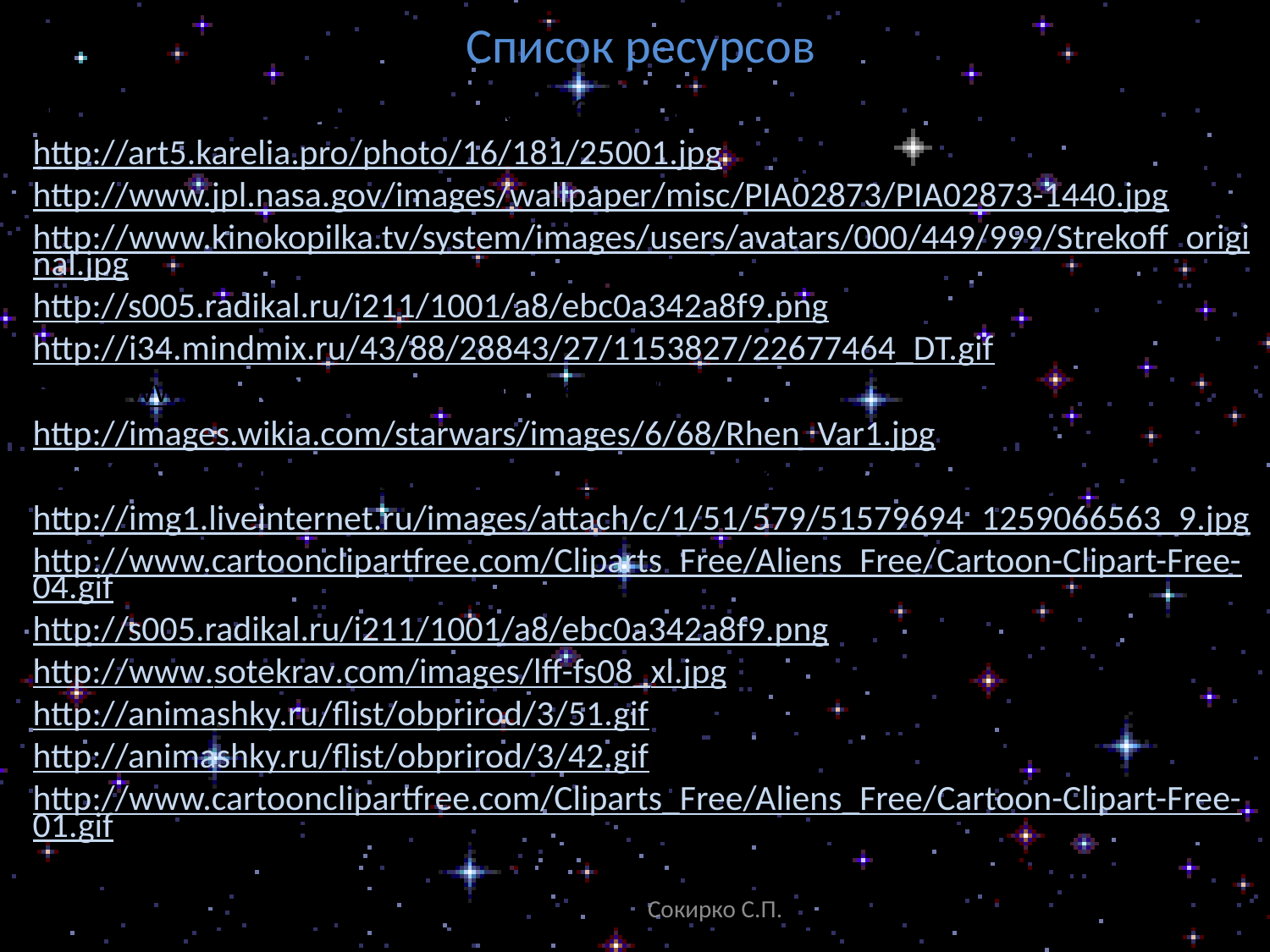

# Список ресурсов
http://www.great-galaxy.ru/img/db/008.jpg нета
http://art5.karelia.pro/photo/16/181/25001.jpg
http://www.jpl.nasa.gov/images/wallpaper/misc/PIA02873/PIA02873-1440.jpg
http://www.kinokopilka.tv/system/images/users/avatars/000/449/999/Strekoff_original.jpg
http://s005.radikal.ru/i211/1001/a8/ebc0a342a8f9.png
http://i34.mindmix.ru/43/88/28843/27/1153827/22677464_DT.gif
http://www.eurostyx.com/images/mercury508.jpg
http://images.wikia.com/starwars/images/6/68/Rhen_Var1.jpg
http://www.oa.uj.edu.pl/apod/apod/image/0808/iosurface_gal_big.jpg
http://img1.liveinternet.ru/images/attach/c/1/51/579/51579694_1259066563_9.jpg
http://www.cartoonclipartfree.com/Cliparts_Free/Aliens_Free/Cartoon-Clipart-Free-04.gif
http://s005.radikal.ru/i211/1001/a8/ebc0a342a8f9.png
http://www.sotekrav.com/images/lff-fs08_xl.jpg
http://animashky.ru/flist/obprirod/3/51.gif
http://animashky.ru/flist/obprirod/3/42.gif
http://www.cartoonclipartfree.com/Cliparts_Free/Aliens_Free/Cartoon-Clipart-Free-01.gif

Сокирко С.П.